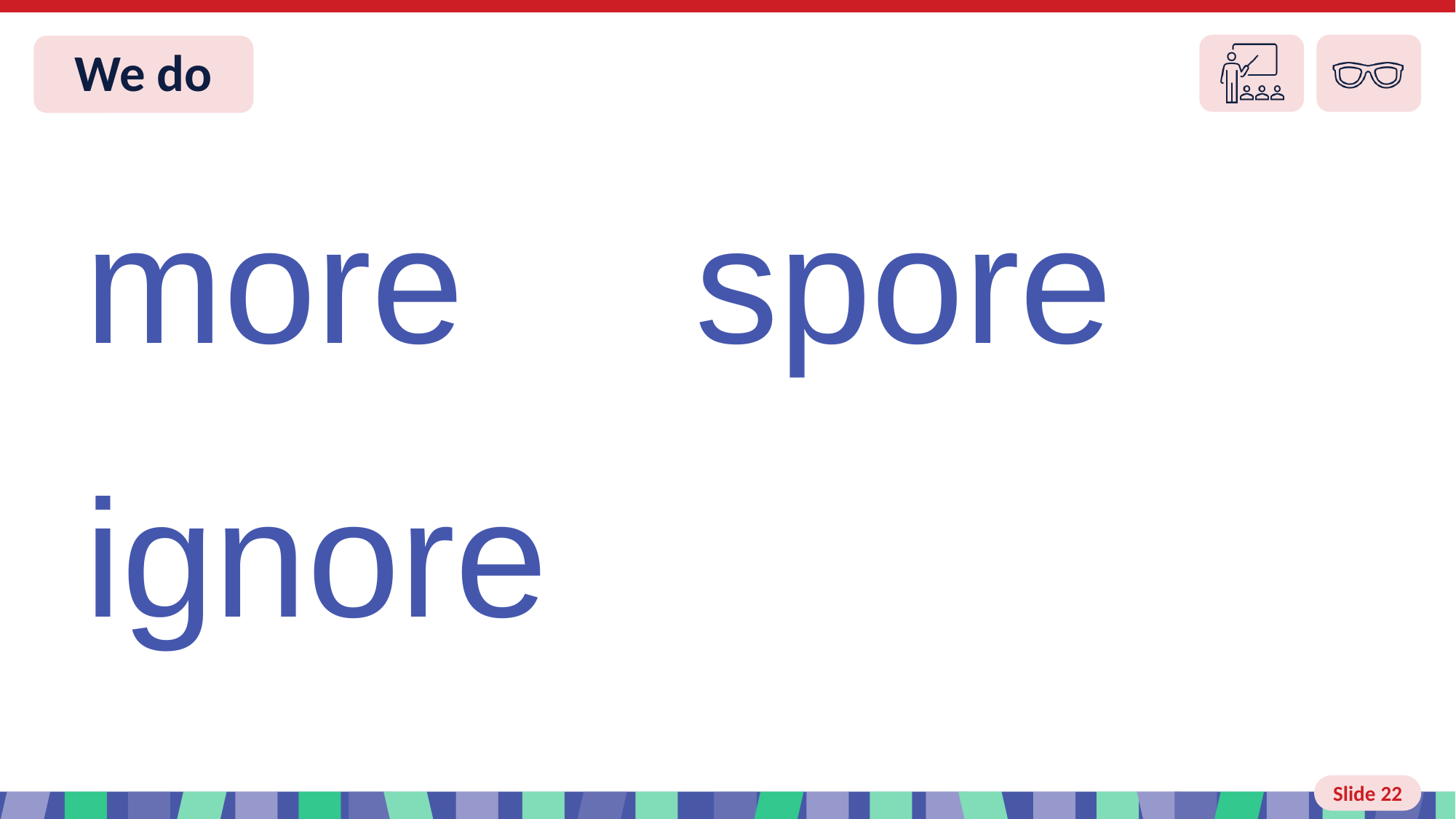

Slide 22 We do
more     spore
ignore